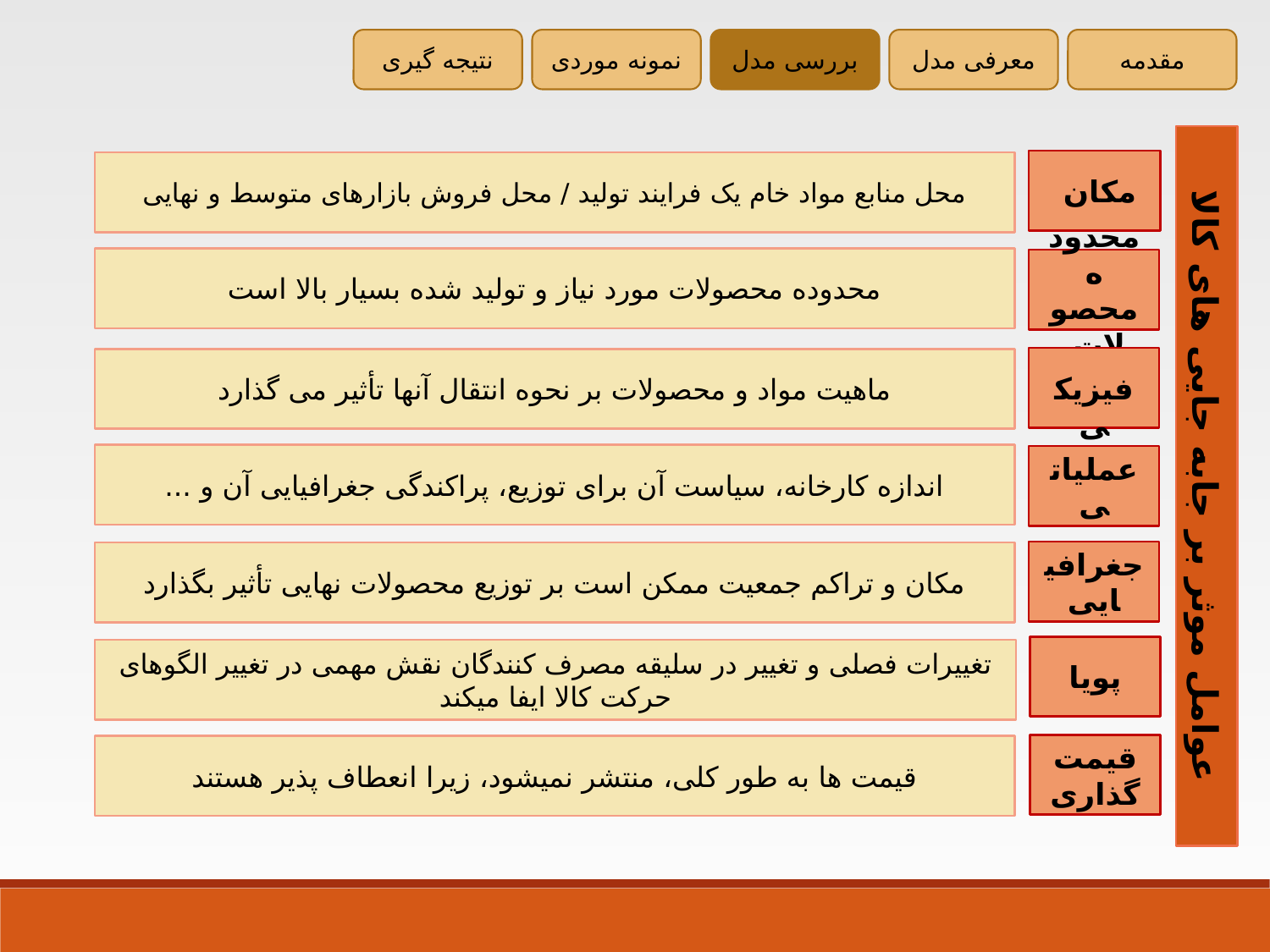

نتیجه گیری
نمونه موردی
بررسی مدل
معرفی مدل
مقدمه
عوامل موثر بر جابه جایی های کالا
مکان
محل منابع مواد خام یک فرایند تولید / محل فروش بازارهای متوسط و نهایی
محدوده محصولات مورد نیاز و تولید شده بسیار بالا است
محدوده محصولات
 فیزیکی
ماهیت مواد و محصولات بر نحوه انتقال آنها تأثیر می گذارد
اندازه کارخانه، سیاست آن برای توزیع، پراکندگی جغرافیایی آن و ...
عملیاتی
جغرافیایی
مکان و تراکم جمعیت ممکن است بر توزیع محصولات نهایی تأثیر بگذارد
پویا
تغییرات فصلی و تغییر در سلیقه مصرف کنندگان نقش مهمی در تغییر الگوهای حرکت کالا ایفا میکند
قیمت گذاری
قیمت ها به طور کلی، منتشر نمیشود، زیرا انعطاف پذیر هستند